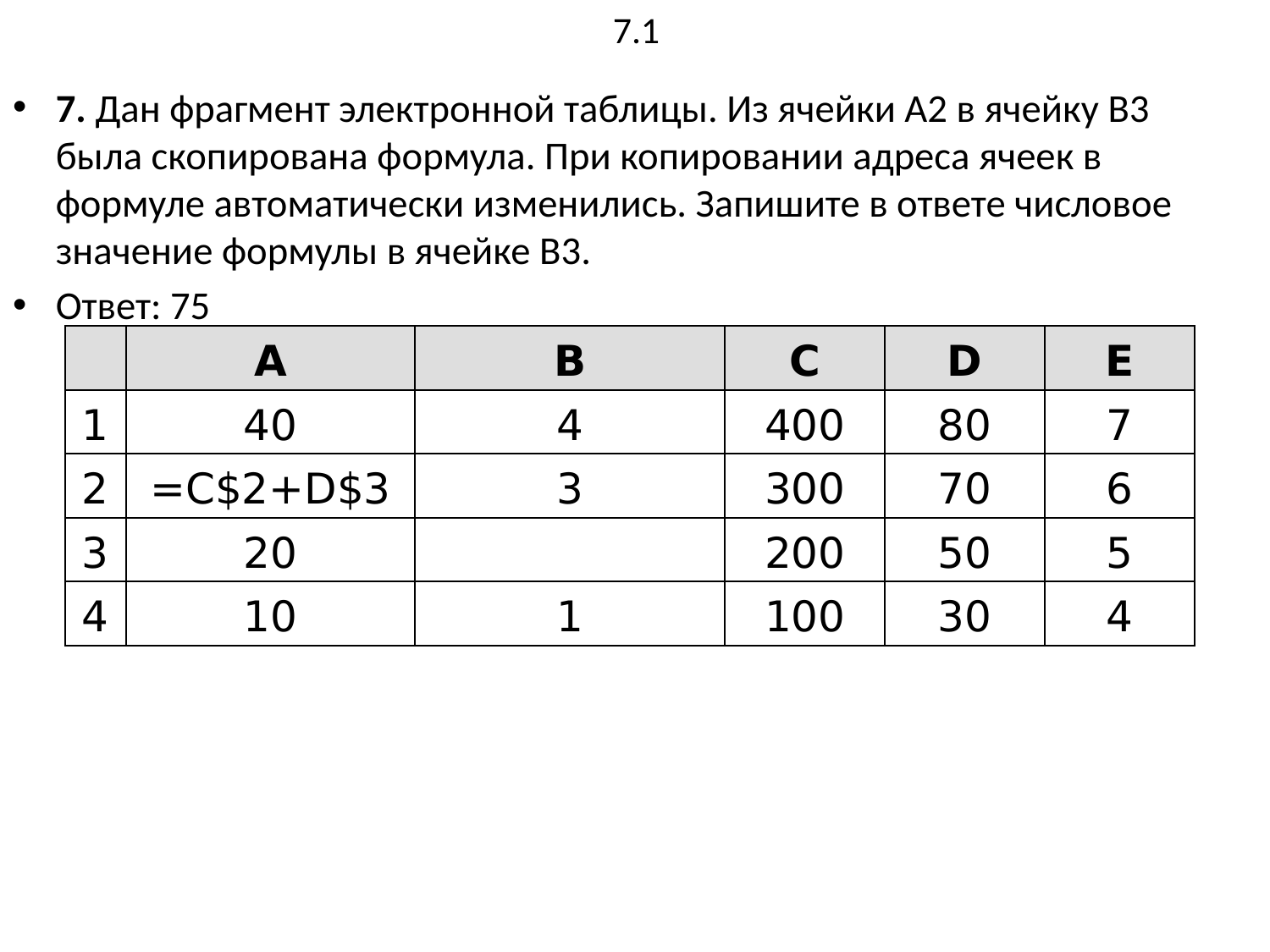

# 7.1
7. Дан фрагмент электронной таблицы. Из ячейки A2 в ячейку B3 была скопирована формула. При копировании адреса ячеек в формуле автоматически изменились. Запишите в ответе числовое значение формулы в ячейке B3.
Ответ: 75
|  | А | B | C | D | E |
| --- | --- | --- | --- | --- | --- |
| 1 | 40 | 4 | 400 | 80 | 7 |
| 2 | =C$2+D$3 | 3 | 300 | 70 | 6 |
| 3 | 20 |  | 200 | 50 | 5 |
| 4 | 10 | 1 | 100 | 30 | 4 |